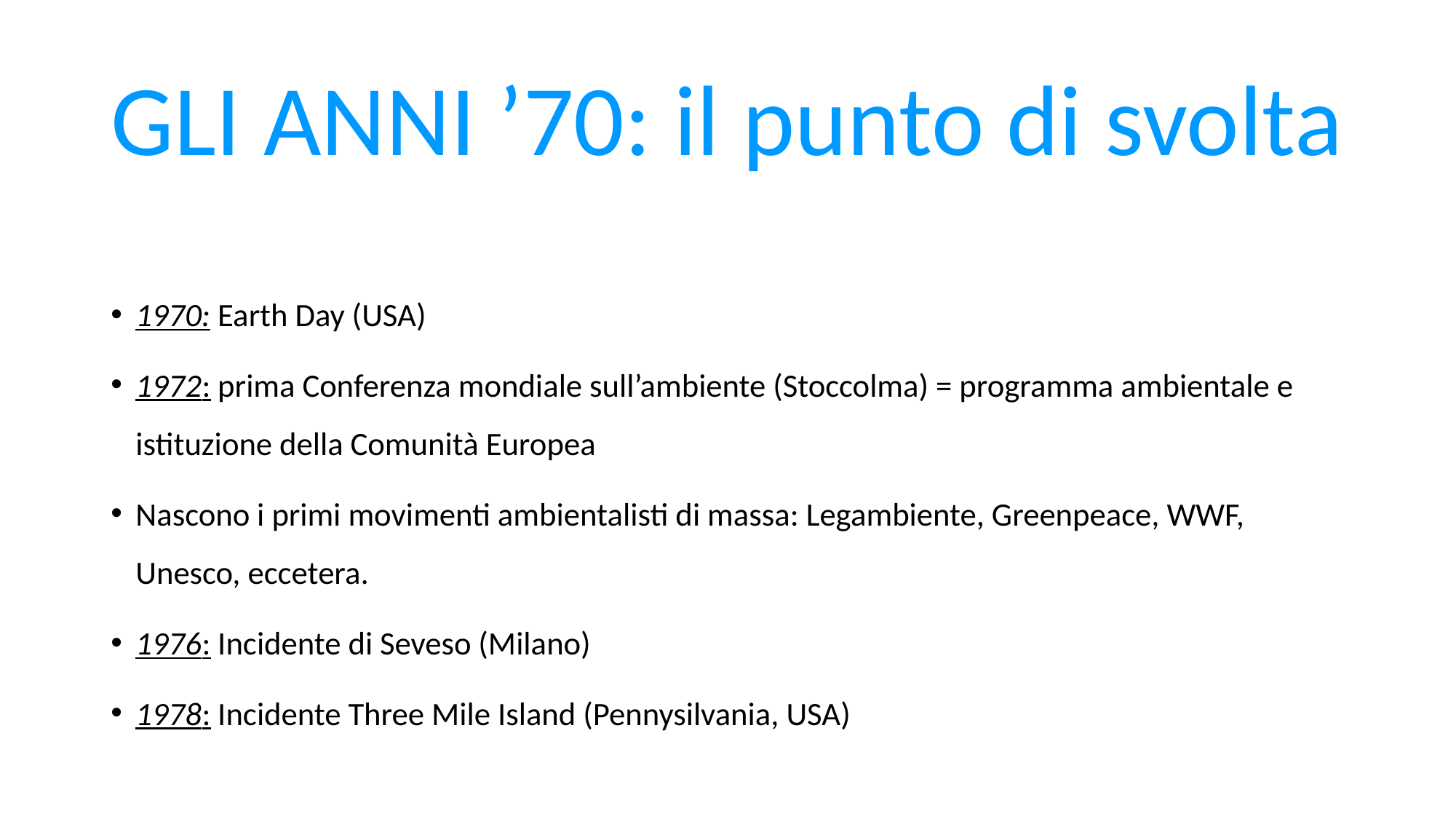

# GLI ANNI ’70: il punto di svolta

1970: Earth Day (USA)
1972: prima Conferenza mondiale sull’ambiente (Stoccolma) = programma ambientale e istituzione della Comunità Europea
Nascono i primi movimenti ambientalisti di massa: Legambiente, Greenpeace, WWF, Unesco, eccetera.
1976: Incidente di Seveso (Milano)
1978: Incidente Three Mile Island (Pennysilvania, USA)